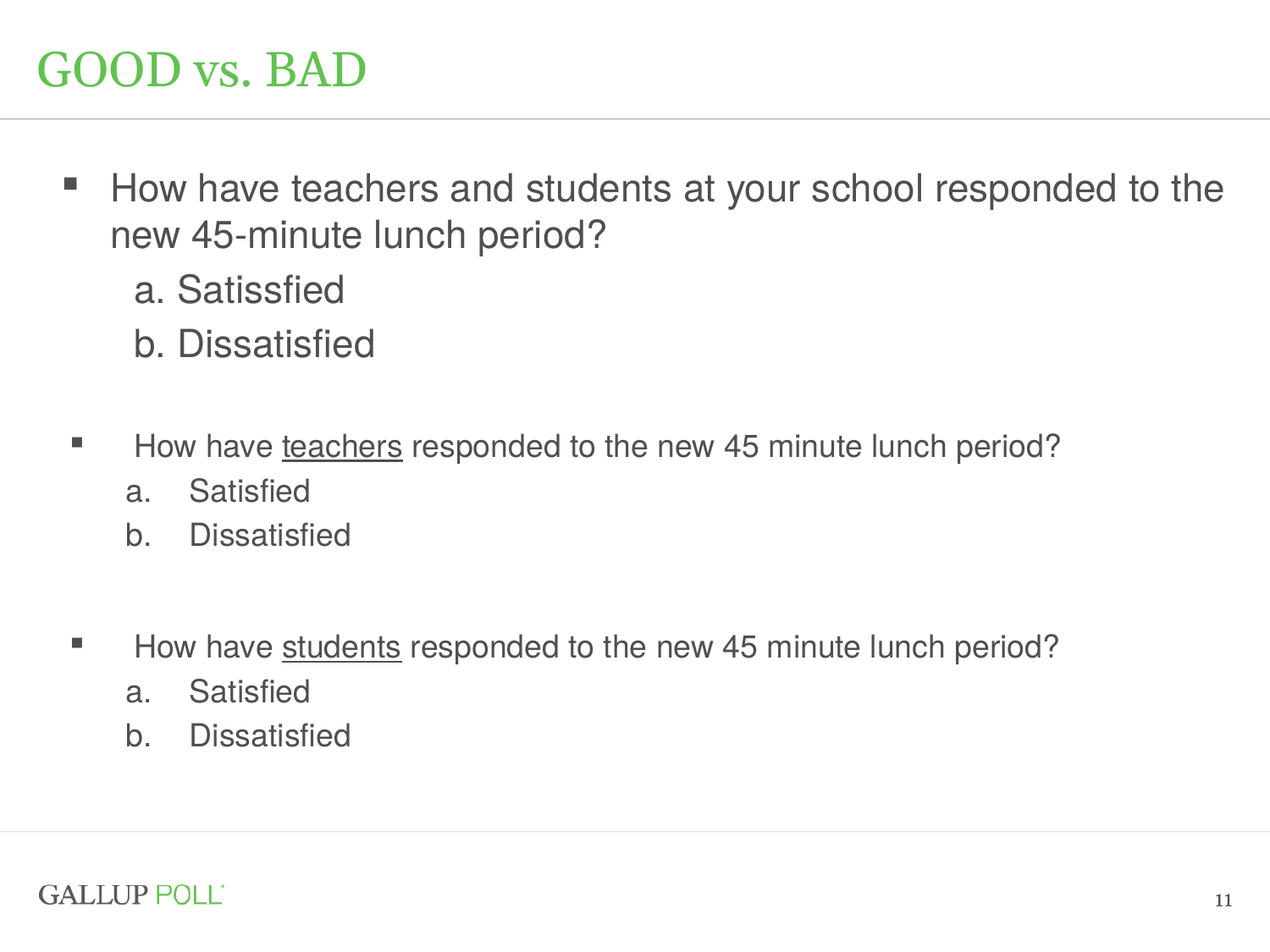

# GOOD vs. BAD
How have teachers and students at your school responded to the new 45-minute lunch period?
	a. Satissfied
	b. Dissatisfied

How have teachers responded to the new 45 minute lunch period?
Satisfied
Dissatisfied

How have students responded to the new 45 minute lunch period?
Satisfied
Dissatisfied
11